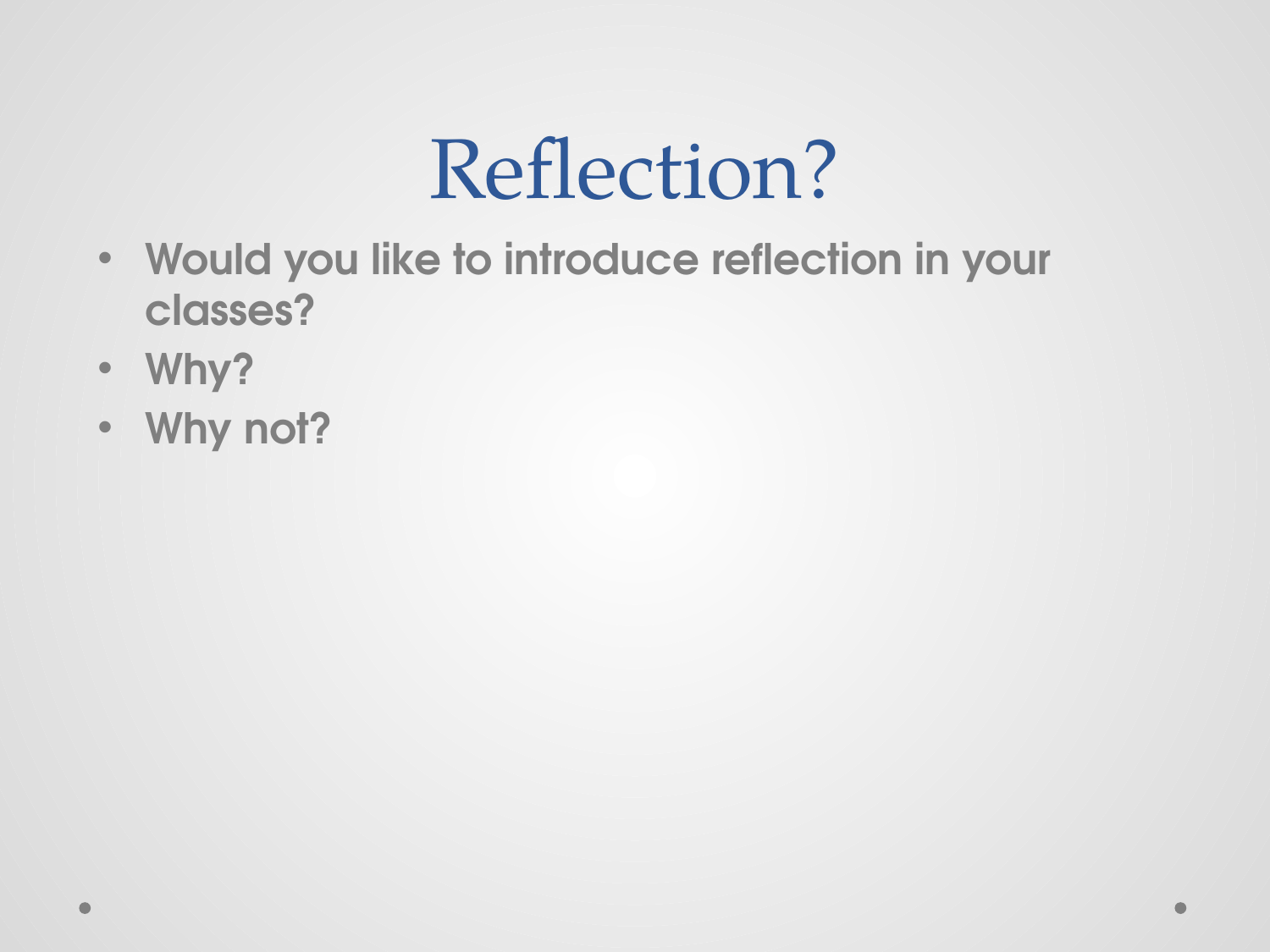

# Reflection?
Would you like to introduce reflection in your classes?
Why?
Why not?